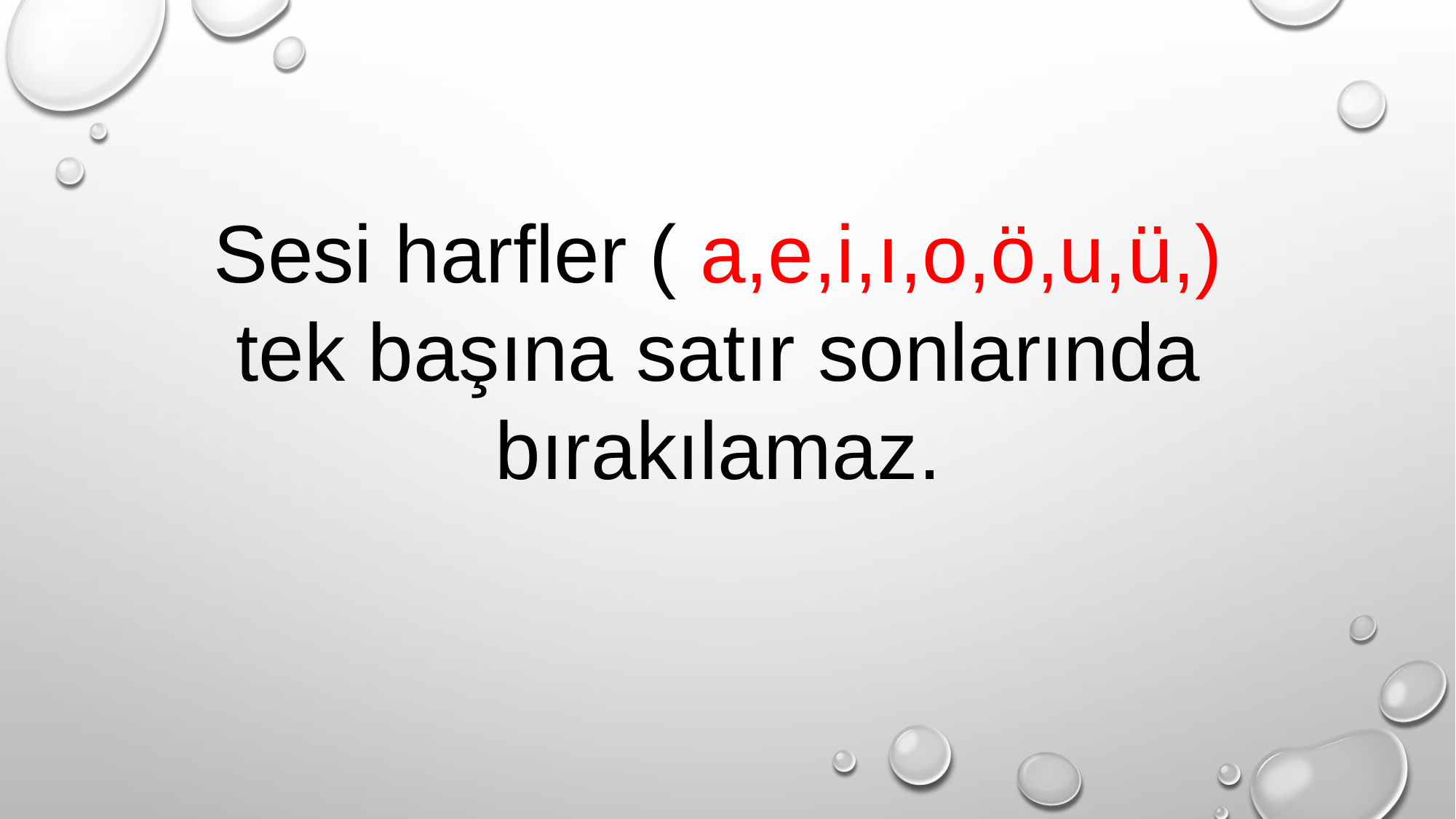

Sesi harfler ( a,e,i,ı,o,ö,u,ü,)
tek başına satır sonlarında
bırakılamaz.